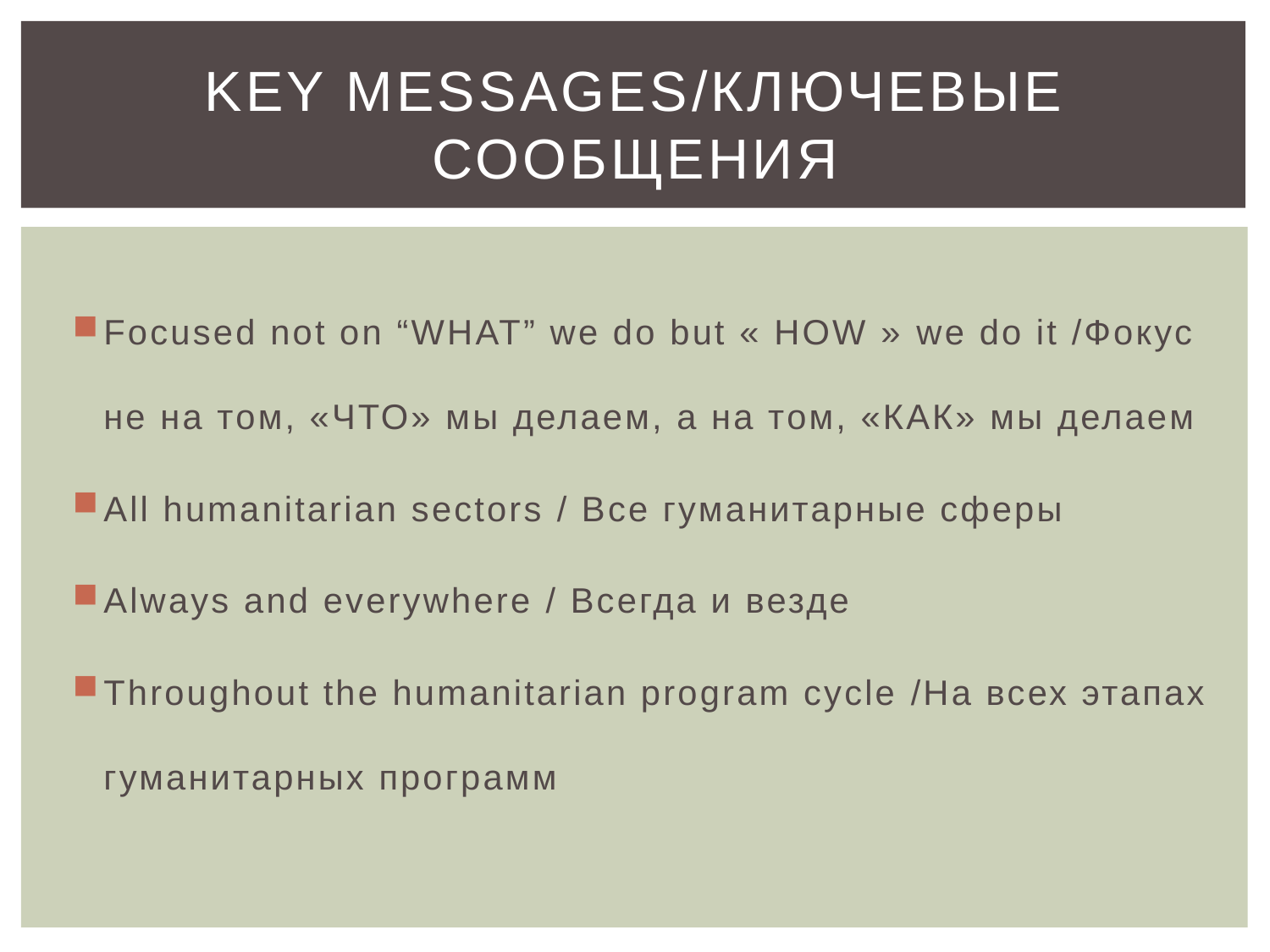

# Key messages/ключевые сообщения

Focused not on “WHAT” we do but « HOW » we do it /Фокус не на том, «ЧТО» мы делаем, а на том, «КАК» мы делаем
All humanitarian sectors / Все гуманитарные сферы
Always and everywhere / Всегда и везде
Throughout the humanitarian program cycle /На всех этапах гуманитарных программ